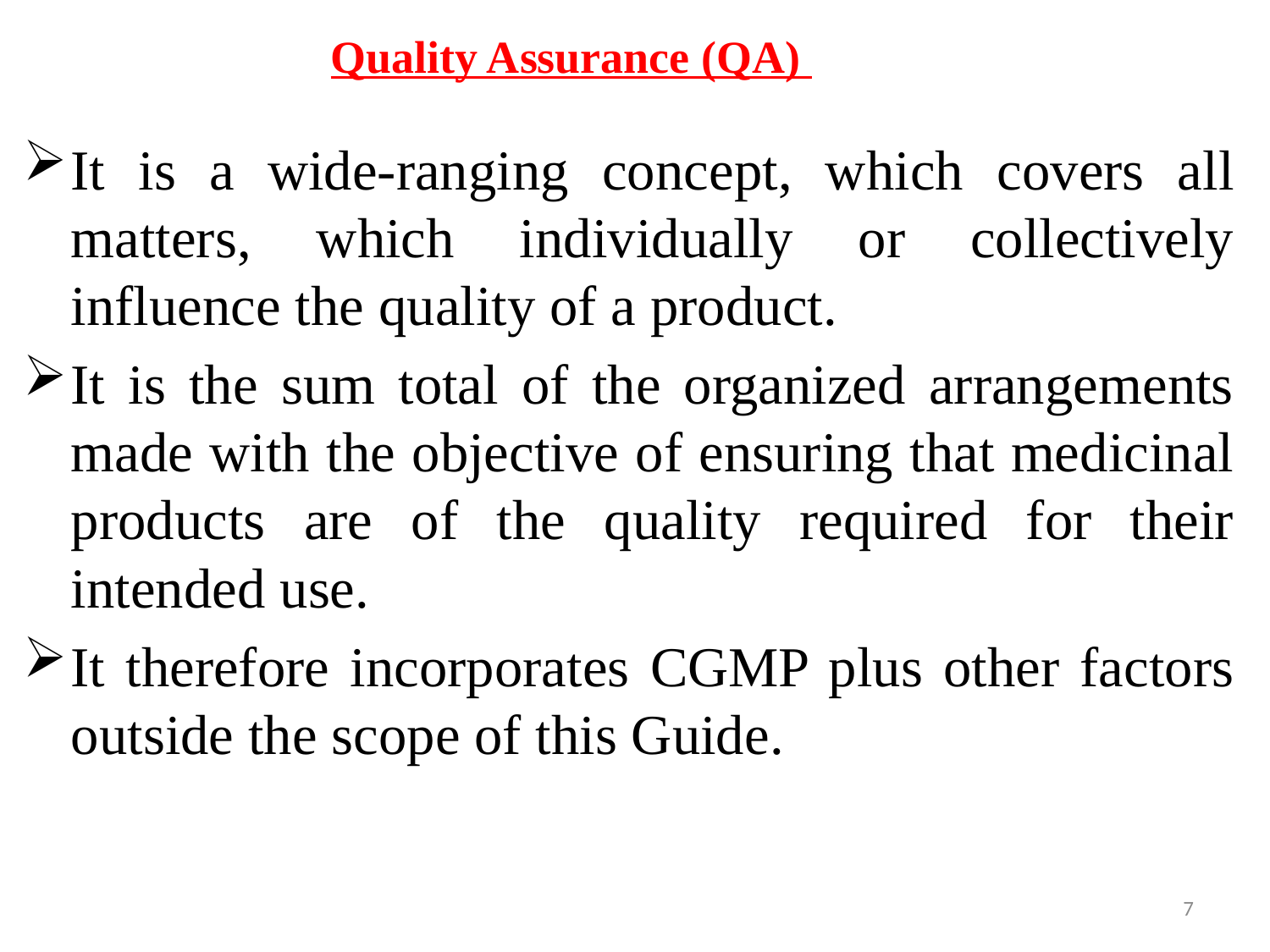

# Quality Assurance (QA)
It is a wide-ranging concept, which covers all matters, which individually or collectively influence the quality of a product.
It is the sum total of the organized arrangements made with the objective of ensuring that medicinal products are of the quality required for their intended use.
It therefore incorporates CGMP plus other factors outside the scope of this Guide.
7